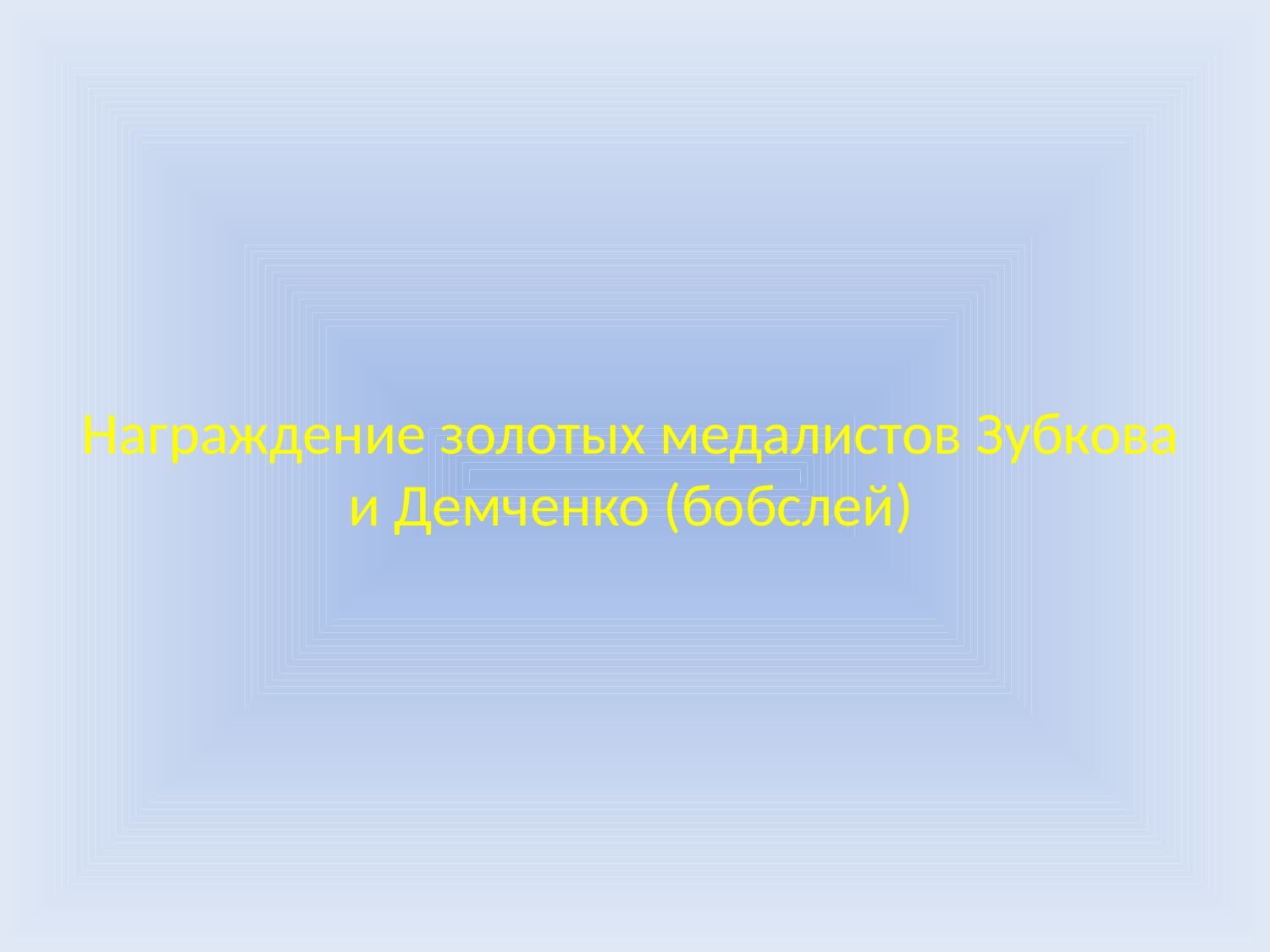

# Награждение золотых медалистов Зубкова и Демченко (бобслей)